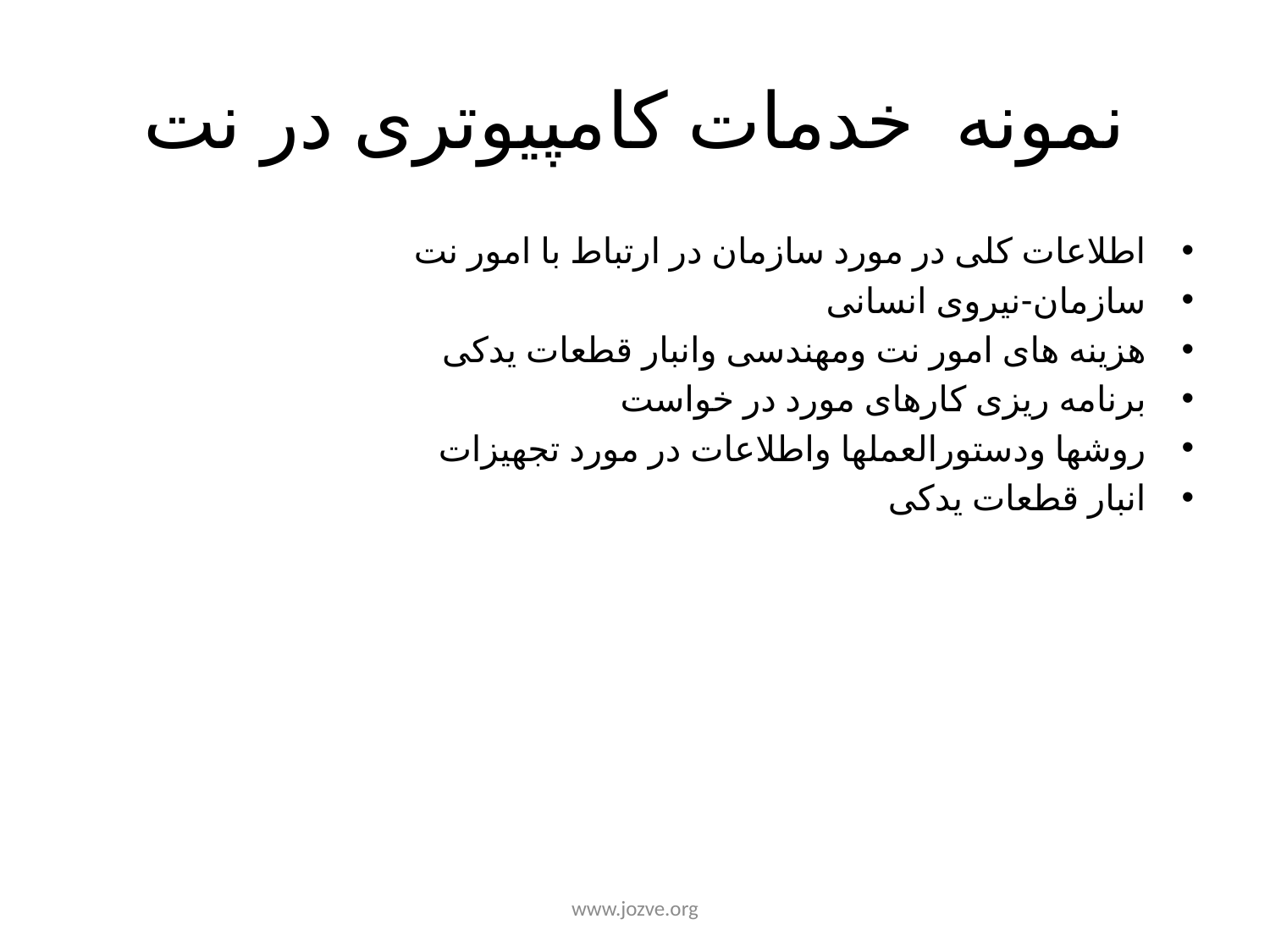

# نمونه  خدمات کامپیوتری در نت
اطلاعات کلی در مورد سازمان در ارتباط با امور نت
سازمان-نیروی انسانی
هزینه های امور نت ومهندسی وانبار قطعات یدکی
برنامه ریزی کارهای مورد در خواست
روشها ودستورالعملها واطلاعات در مورد تجهیزات
انبار قطعات یدکی
www.jozve.org